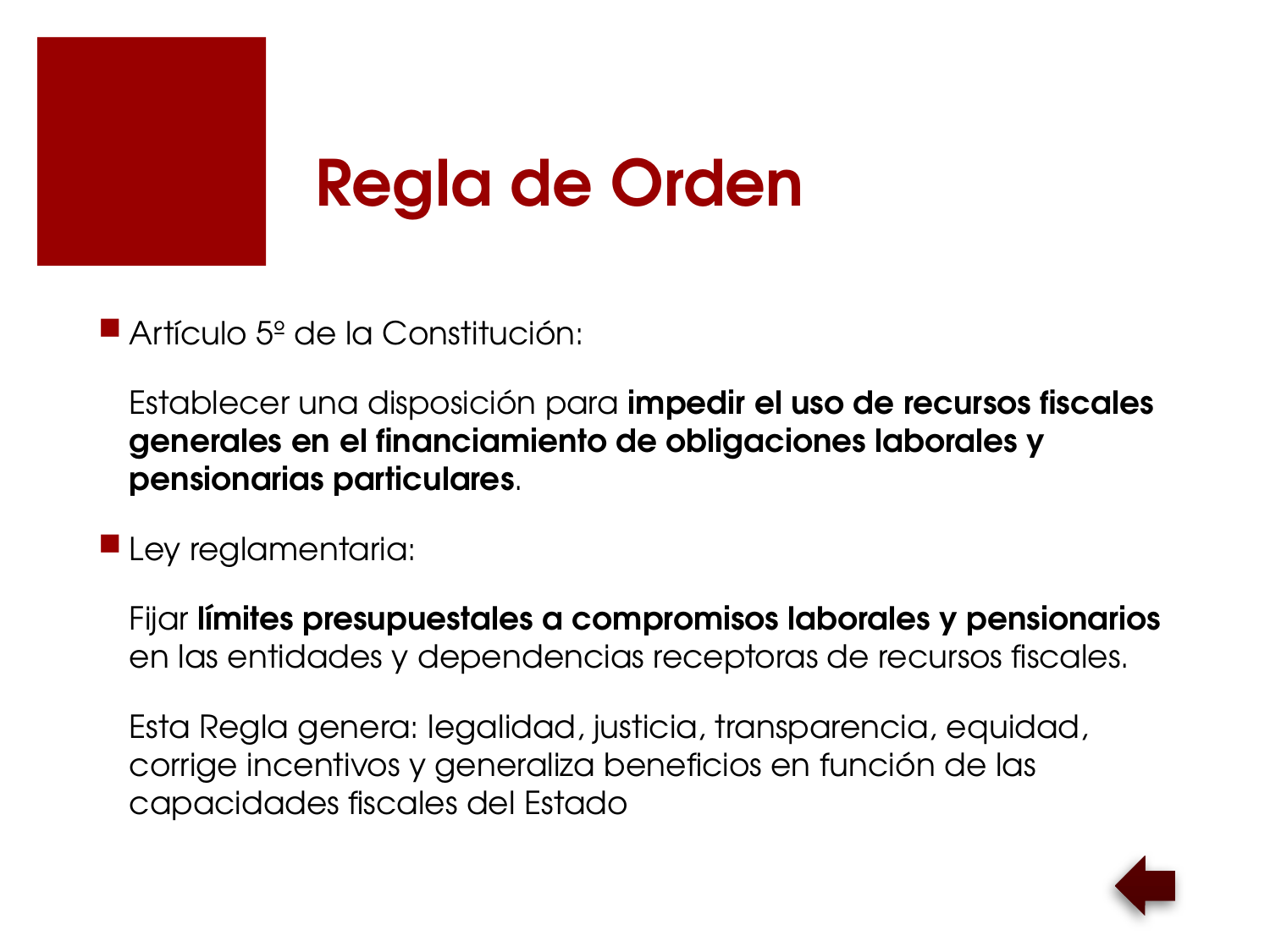

# Regla de Orden
Artículo 5º de la Constitución:
	Establecer una disposición para impedir el uso de recursos fiscales generales en el financiamiento de obligaciones laborales y pensionarias particulares.
Ley reglamentaria:
	Fijar límites presupuestales a compromisos laborales y pensionarios en las entidades y dependencias receptoras de recursos fiscales.
	Esta Regla genera: legalidad, justicia, transparencia, equidad, corrige incentivos y generaliza beneficios en función de las capacidades fiscales del Estado